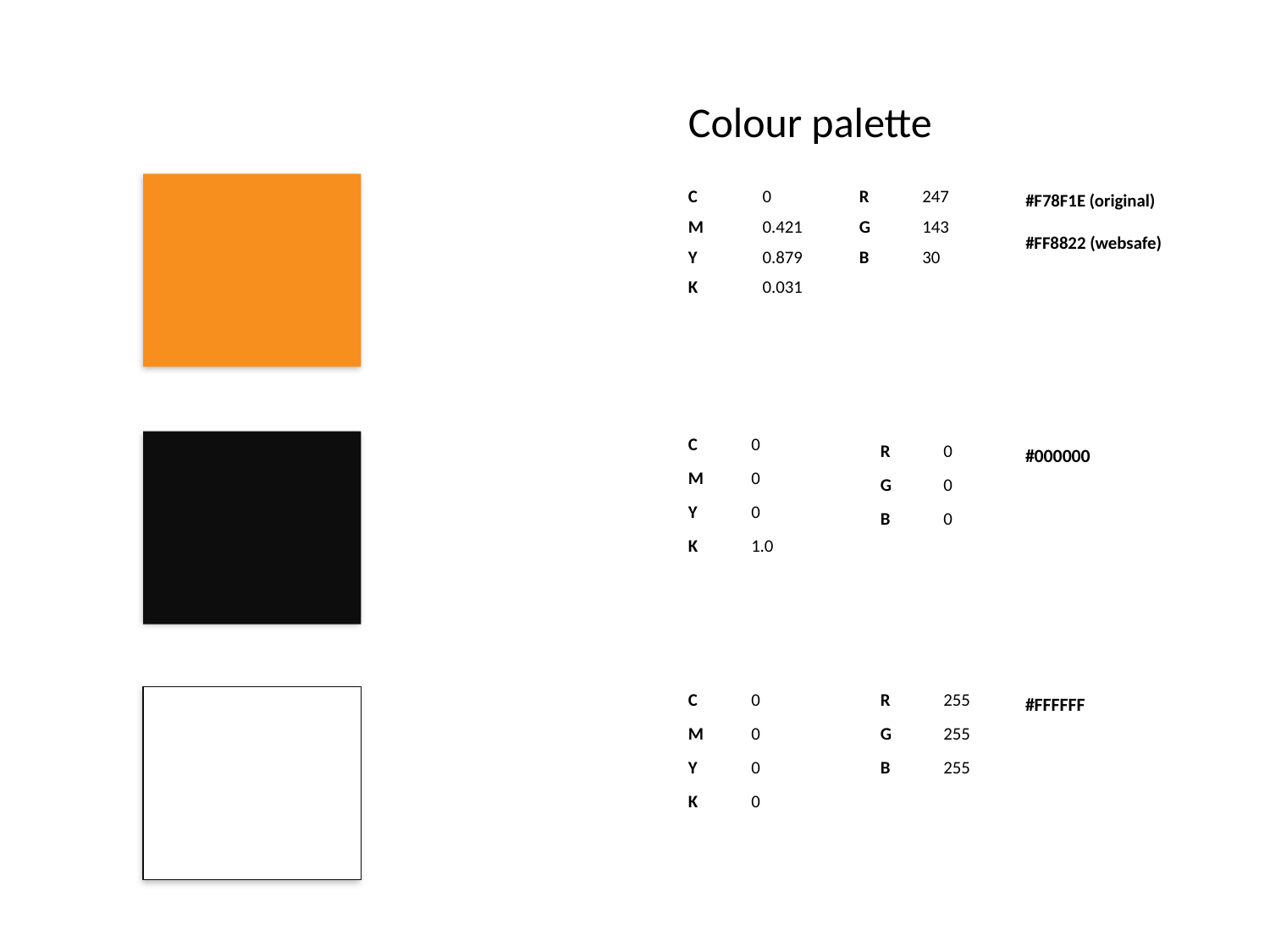

# Colour palette

| C | 0 |
| --- | --- |
| M | 0.421 |
| Y | 0.879 |
| K | 0.031 |
| R | 247 |
| --- | --- |
| G | 143 |
| B | 30 |
#F78F1E (original)

#FF8822 (websafe)

| C | 0 |
| --- | --- |
| M | 0 |
| Y | 0 |
| K | 1.0 |
| R | 0 |
| --- | --- |
| G | 0 |
| B | 0 |
#000000

| C | 0 |
| --- | --- |
| M | 0 |
| Y | 0 |
| K | 0 |
| R | 255 |
| --- | --- |
| G | 255 |
| B | 255 |
#FFFFFF